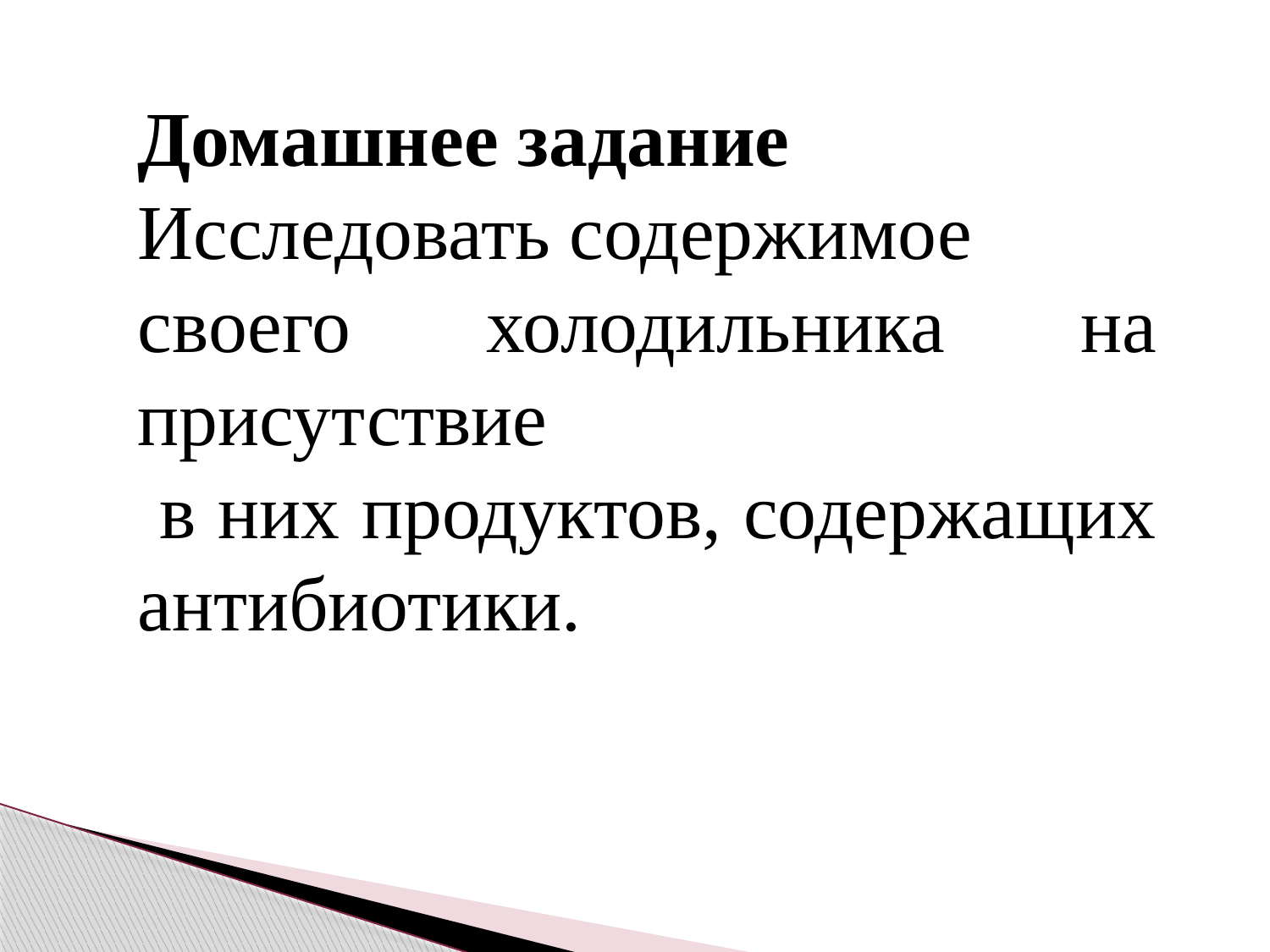

Домашнее задание
Исследовать содержимое
своего холодильника на присутствие
 в них продуктов, содержащих антибиотики.